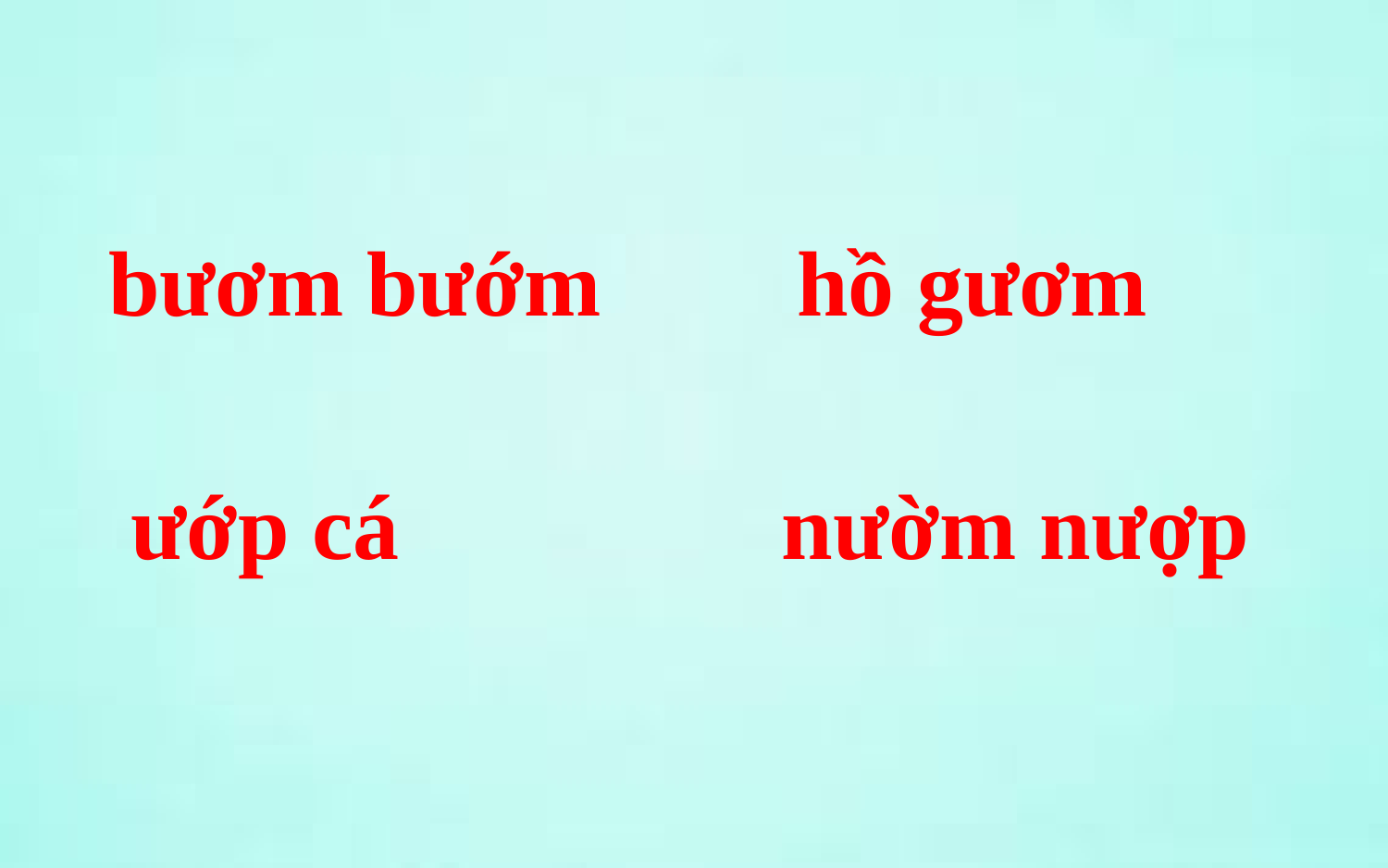

hồ gươm
bươm bướm
ướp cá
nườm nượp